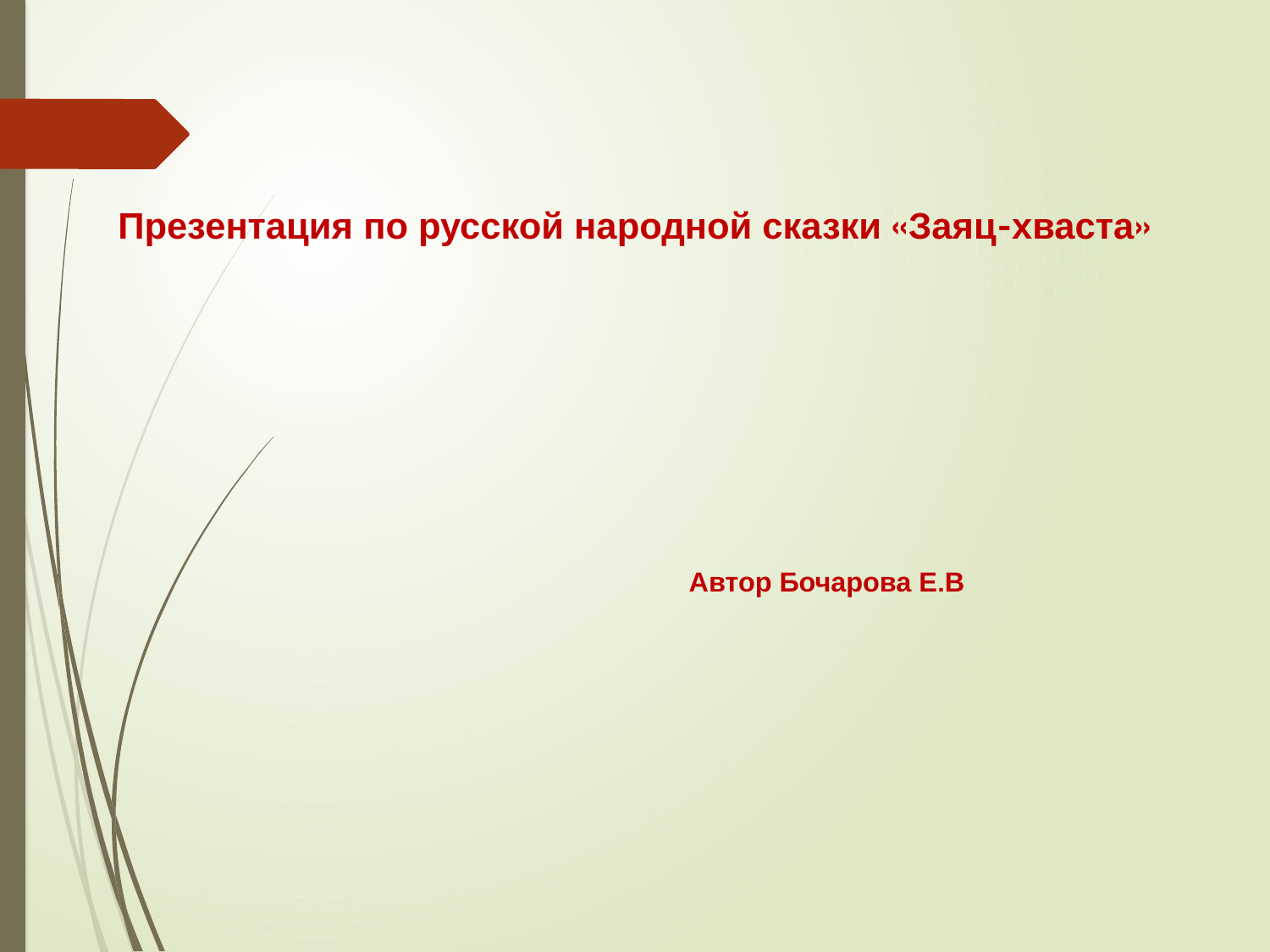

# Презентация по русской народной сказки «Заяц-хваста» Автор Бочарова Е.В